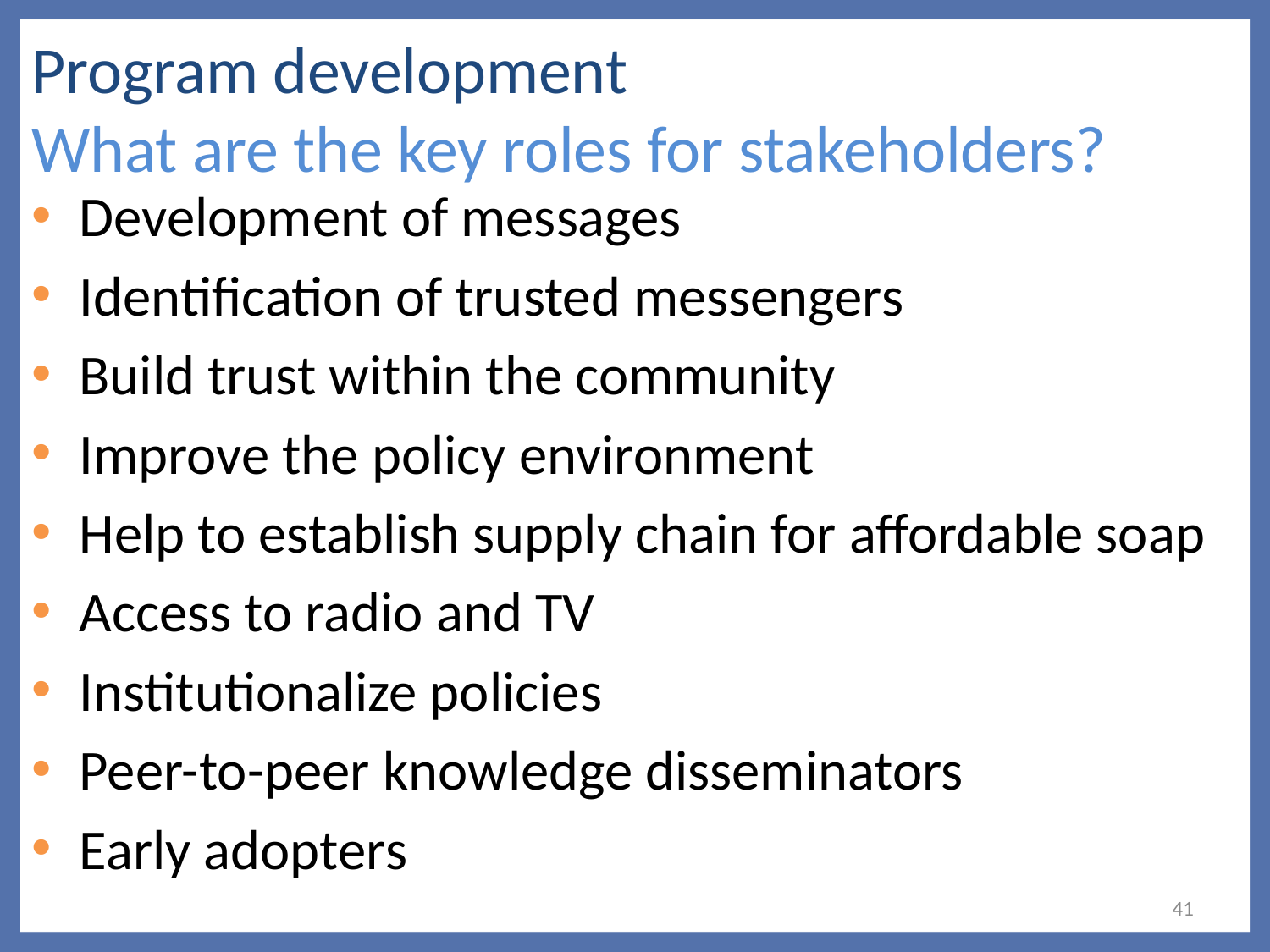

Program development
What are the key roles for stakeholders?
Development of messages
Identification of trusted messengers
Build trust within the community
Improve the policy environment
Help to establish supply chain for affordable soap
Access to radio and TV
Institutionalize policies
Peer-to-peer knowledge disseminators
Early adopters

41